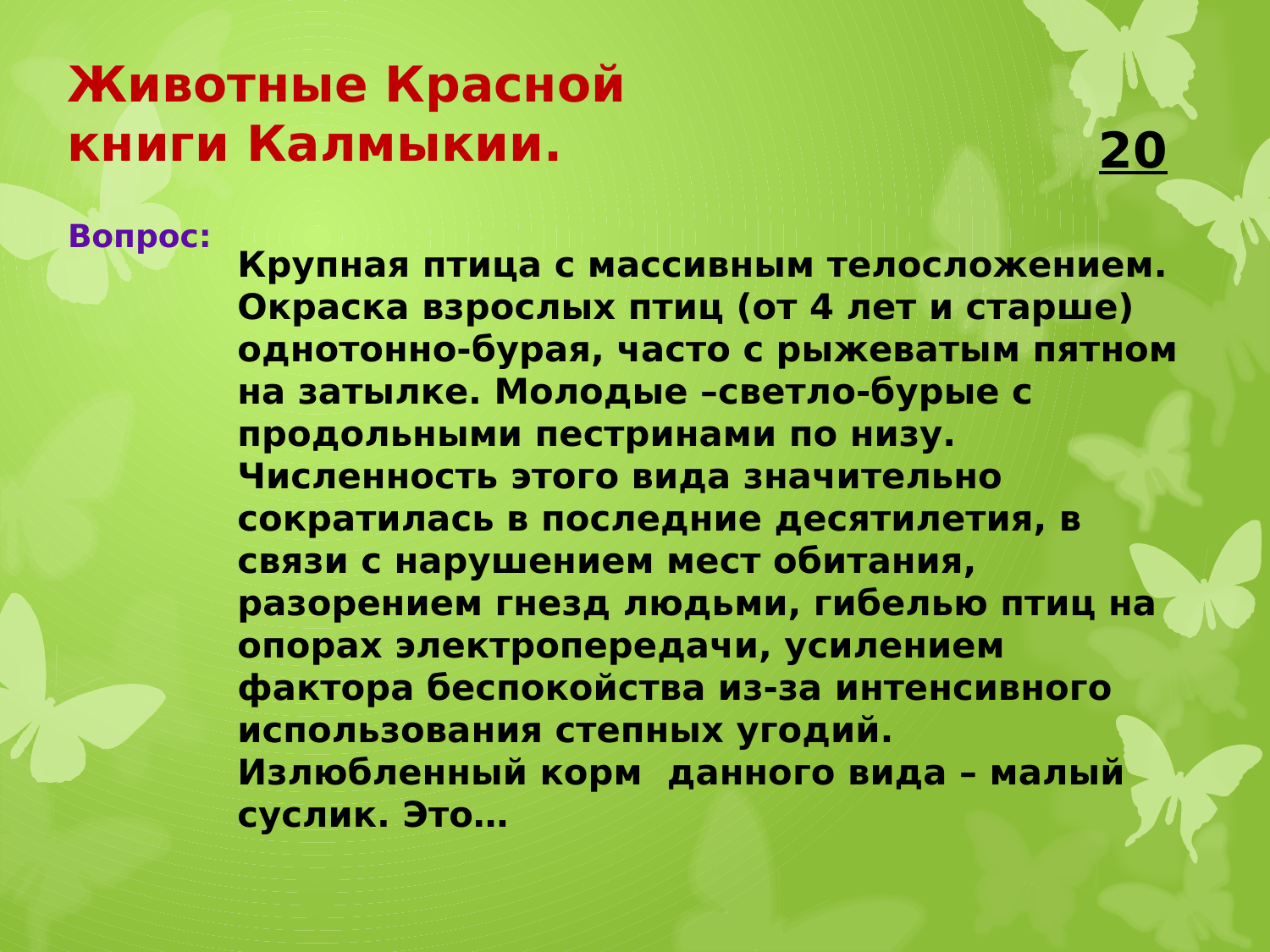

Животные Красной книги Калмыкии.
20
Вопрос:
Крупная птица с массивным телосложением. Окраска взрослых птиц (от 4 лет и старше) однотонно-бурая, часто с рыжеватым пятном на затылке. Молодые –светло-бурые с продольными пестринами по низу. Численность этого вида значительно сократилась в последние десятилетия, в связи с нарушением мест обитания, разорением гнезд людьми, гибелью птиц на опорах электропередачи, усилением фактора беспокойства из-за интенсивного использования степных угодий. Излюбленный корм  данного вида – малый суслик. Это…